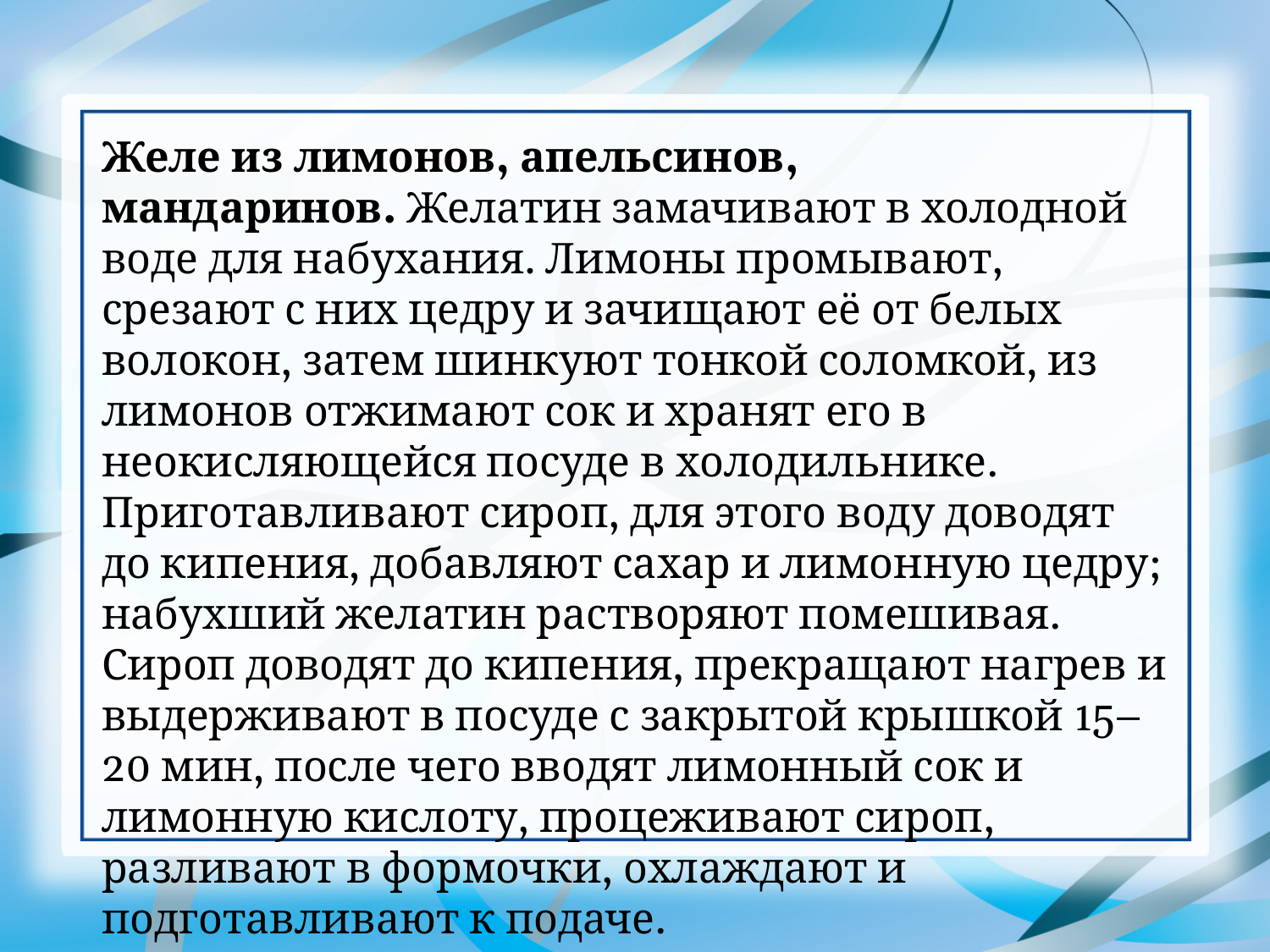

Желе из лимонов, апельсинов, мандаринов. Желатин замачивают в холодной воде для набухания. Лимоны промывают, срезают с них цедру и зачищают её от белых волокон, затем шинкуют тонкой соломкой, из лимонов отжимают сок и хранят его в неокисляющейся посуде в холодильнике. Приготавливают сироп, для этого воду доводят до кипения, добавляют сахар и лимонную цедру; набухший желатин растворяют помешивая. Сироп доводят до кипения, прекращают нагрев и выдерживают в посуде с закрытой крышкой 15–20 мин, после чего вводят лимонный сок и лимонную кислоту, процеживают сироп, разливают в формочки, охлаждают и подготавливают к подаче.